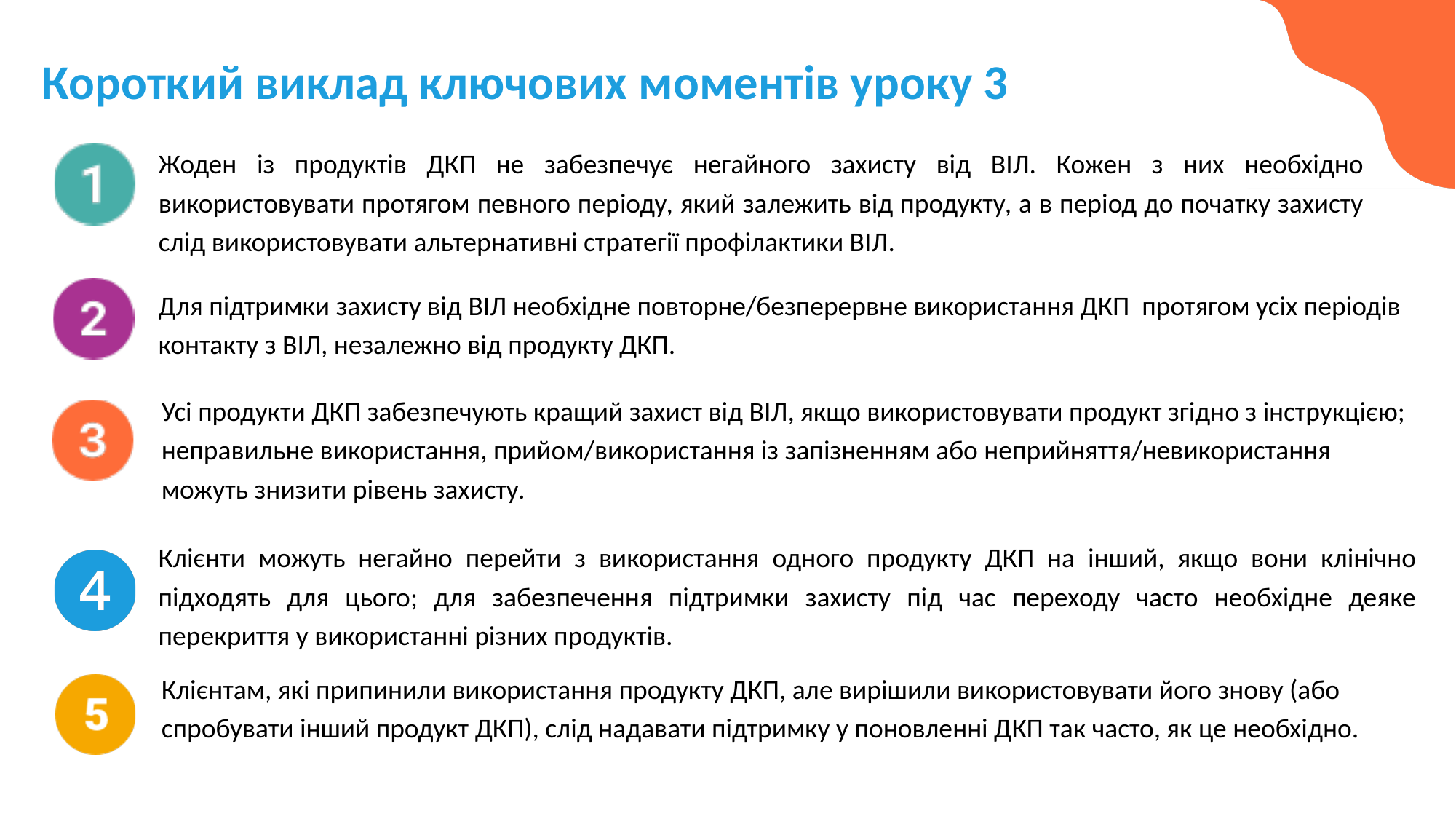

Короткий виклад ключових моментів уроку 3
Жоден із продуктів ДКП не забезпечує негайного захисту від ВІЛ. Кожен з них необхідно використовувати протягом певного періоду, який залежить від продукту, а в період до початку захисту слід використовувати альтернативні стратегії профілактики ВІЛ.

Для підтримки захисту від ВІЛ необхідне повторне/безперервне використання ДКП  протягом усіх періодів контакту з ВІЛ, незалежно від продукту ДКП.
Усі продукти ДКП забезпечують кращий захист від ВІЛ, якщо використовувати продукт згідно з інструкцією; неправильне використання, прийом/використання із запізненням або неприйняття/невикористання можуть знизити рівень захисту.

Клієнти можуть негайно перейти з використання одного продукту ДКП на інший, якщо вони клінічно підходять для цього; для забезпечення підтримки захисту під час переходу часто необхідне деяке перекриття у використанні різних продуктів.

Клієнтам, які припинили використання продукту ДКП, але вирішили використовувати його знову (або спробувати інший продукт ДКП), слід надавати підтримку у поновленні ДКП так часто, як це необхідно.